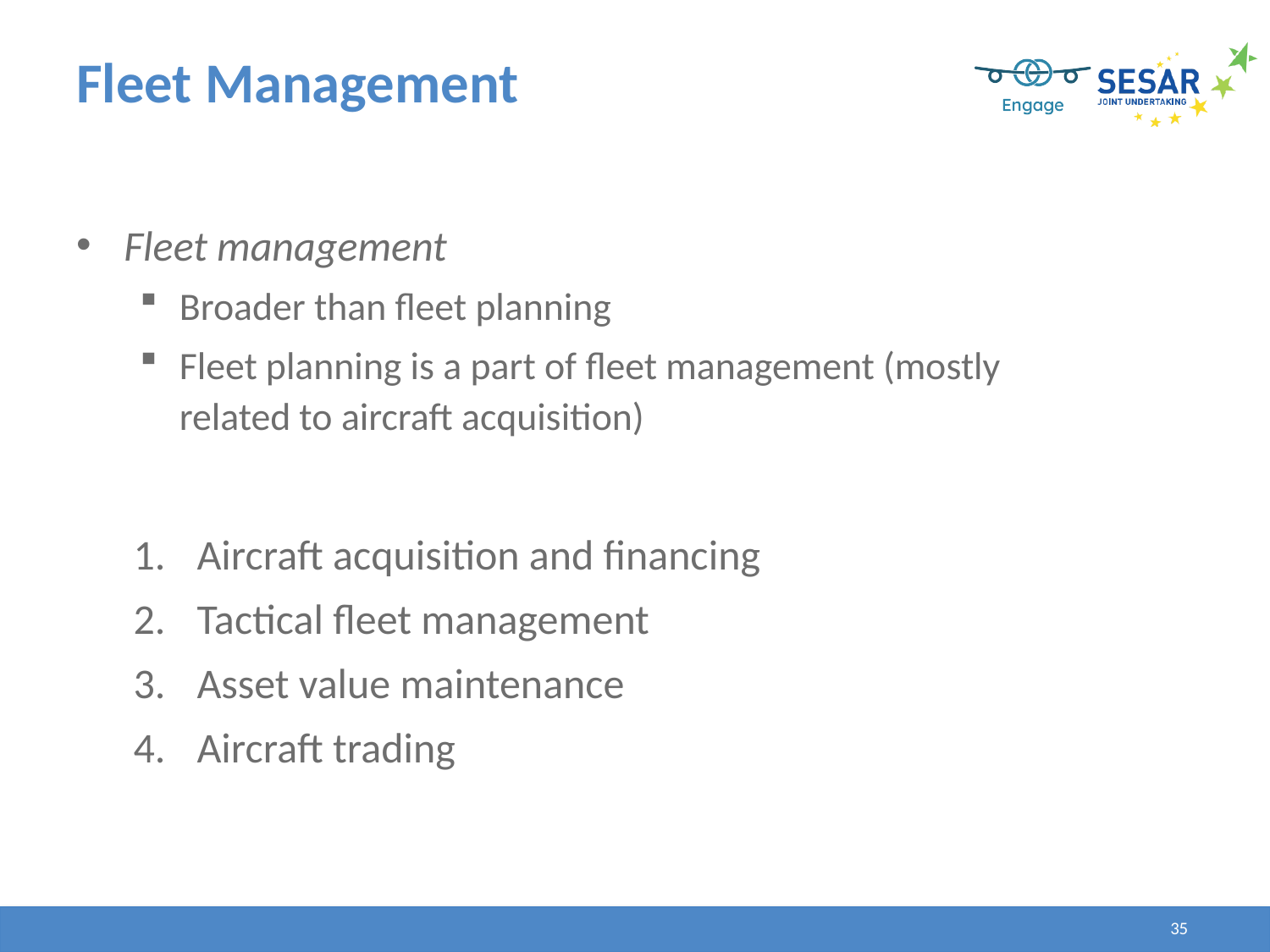

# Fleet Management
Fleet management
Broader than fleet planning
Fleet planning is a part of fleet management (mostly related to aircraft acquisition)

Aircraft acquisition and financing
Tactical fleet management
Asset value maintenance
Aircraft trading

35